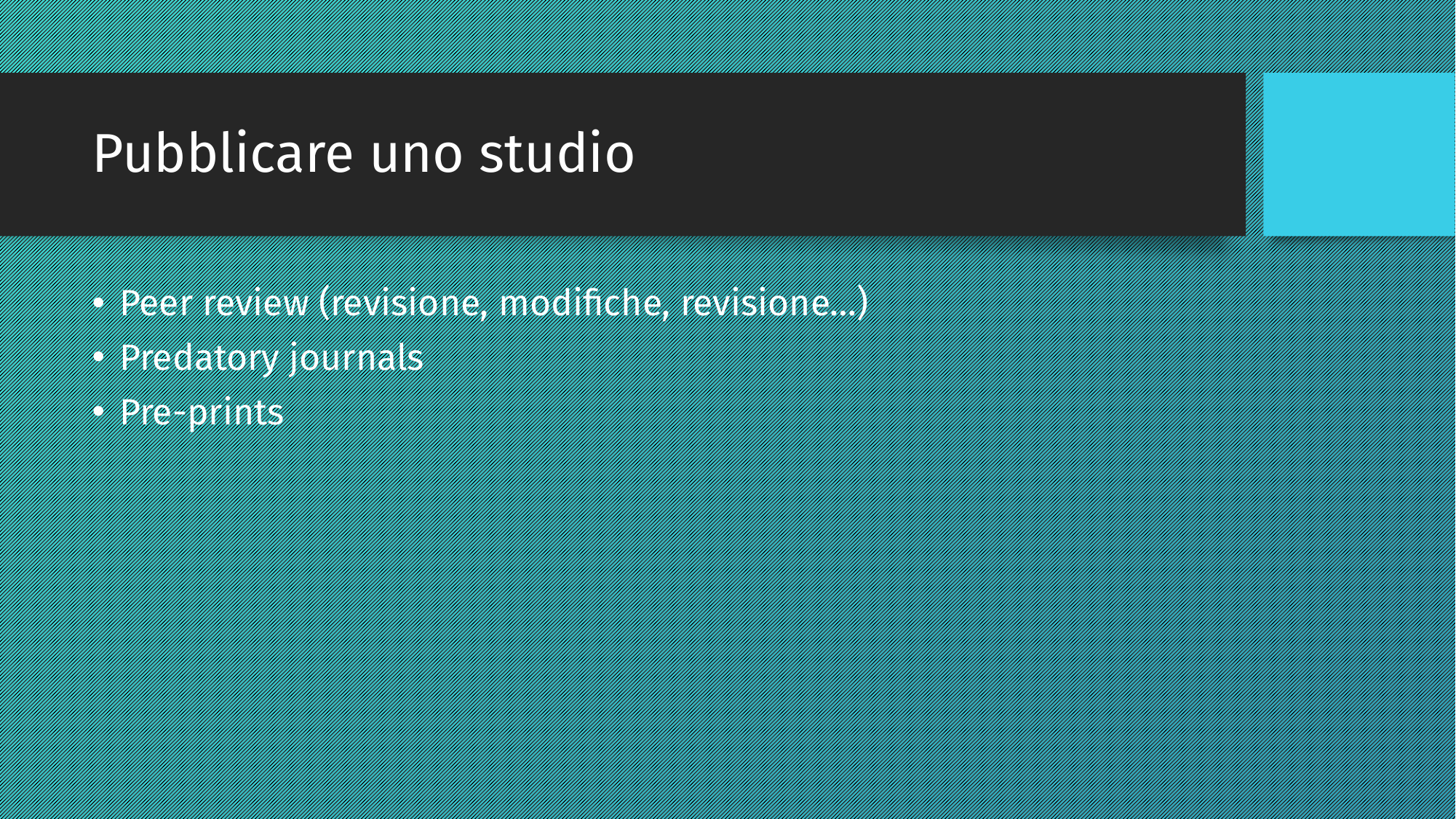

# Pubblicare uno studio
Peer review (revisione, modifiche, revisione…)
Predatory journals
Pre-prints